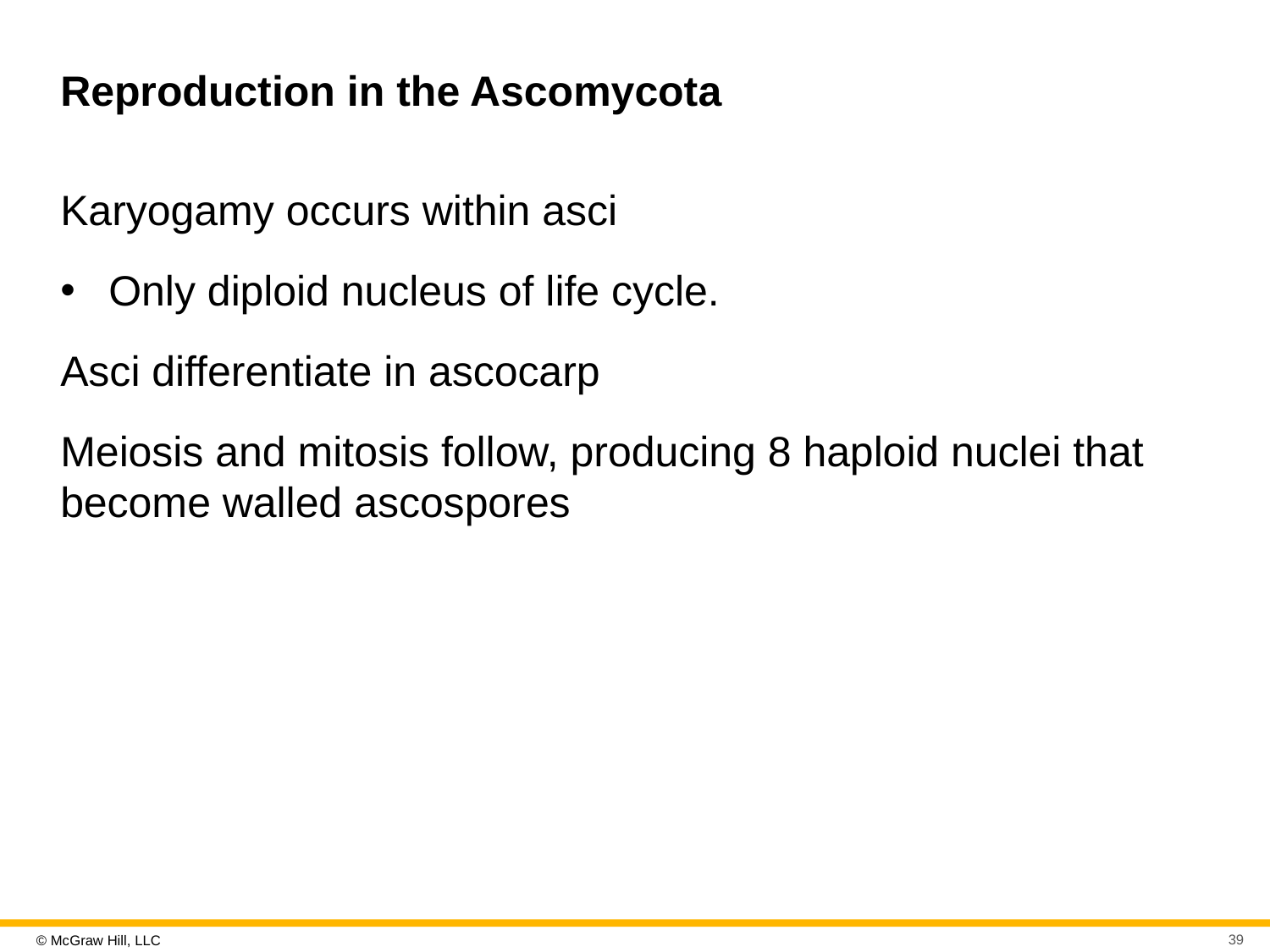

# Reproduction in the Ascomycota
Karyogamy occurs within asci
Only diploid nucleus of life cycle.
Asci differentiate in ascocarp
Meiosis and mitosis follow, producing 8 haploid nuclei that become walled ascospores
39